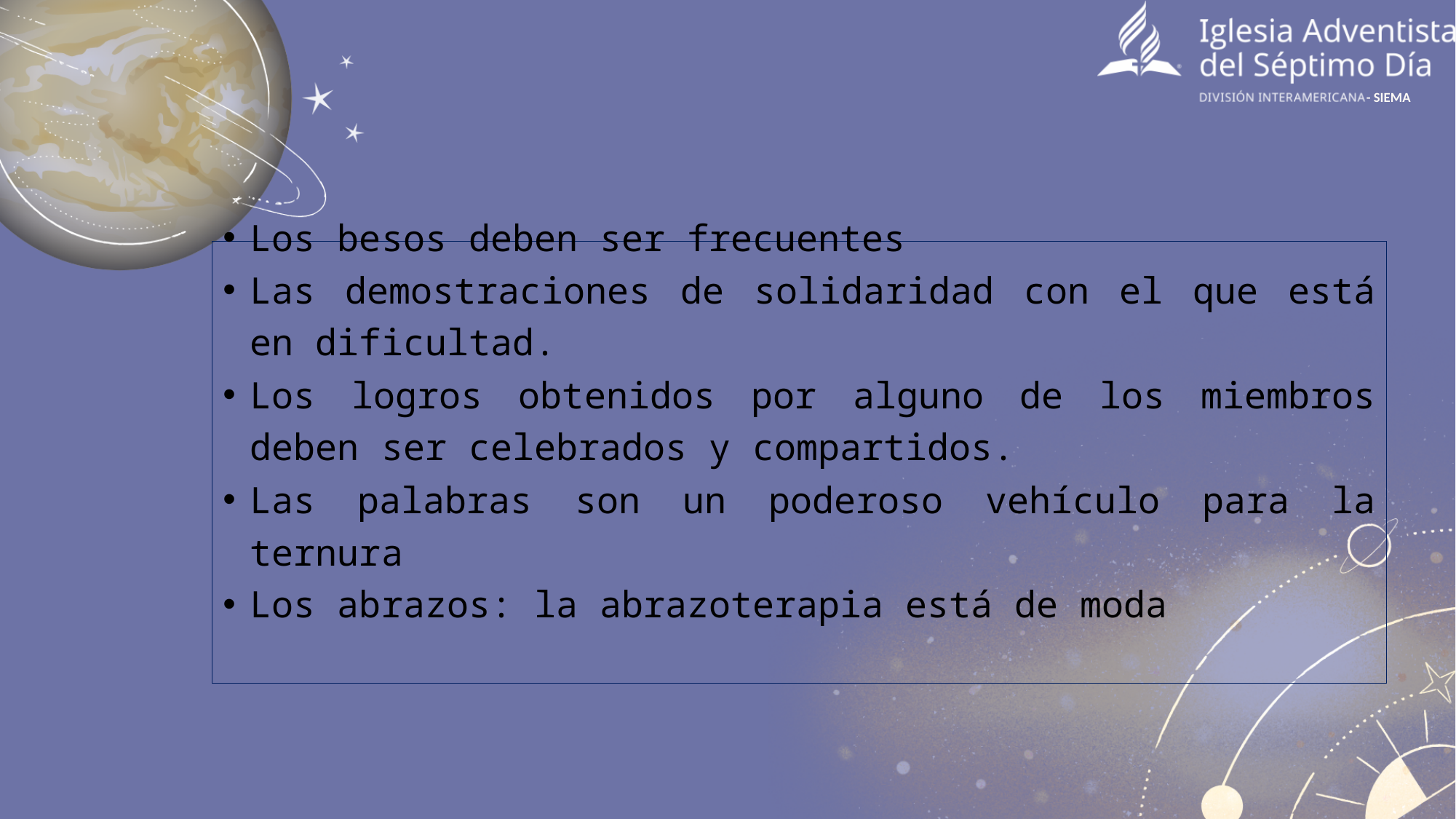

- SIEMA
Los besos deben ser frecuentes
Las demostraciones de solidaridad con el que está en dificultad.
Los logros obtenidos por alguno de los miembros deben ser celebrados y compartidos.
Las palabras son un poderoso vehículo para la ternura
Los abrazos: la abrazoterapia está de moda